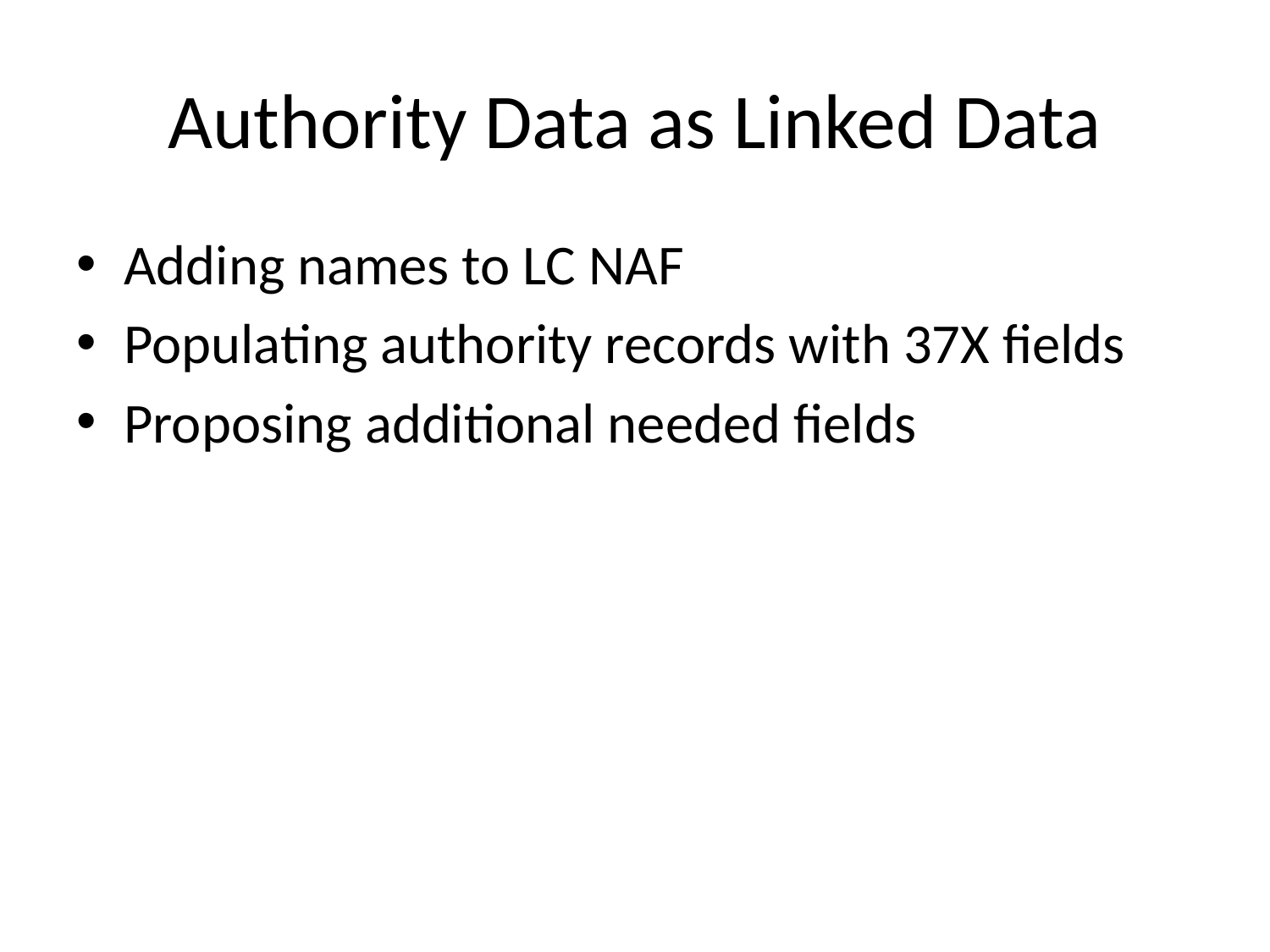

# Authority Data as Linked Data
Adding names to LC NAF
Populating authority records with 37X fields
Proposing additional needed fields